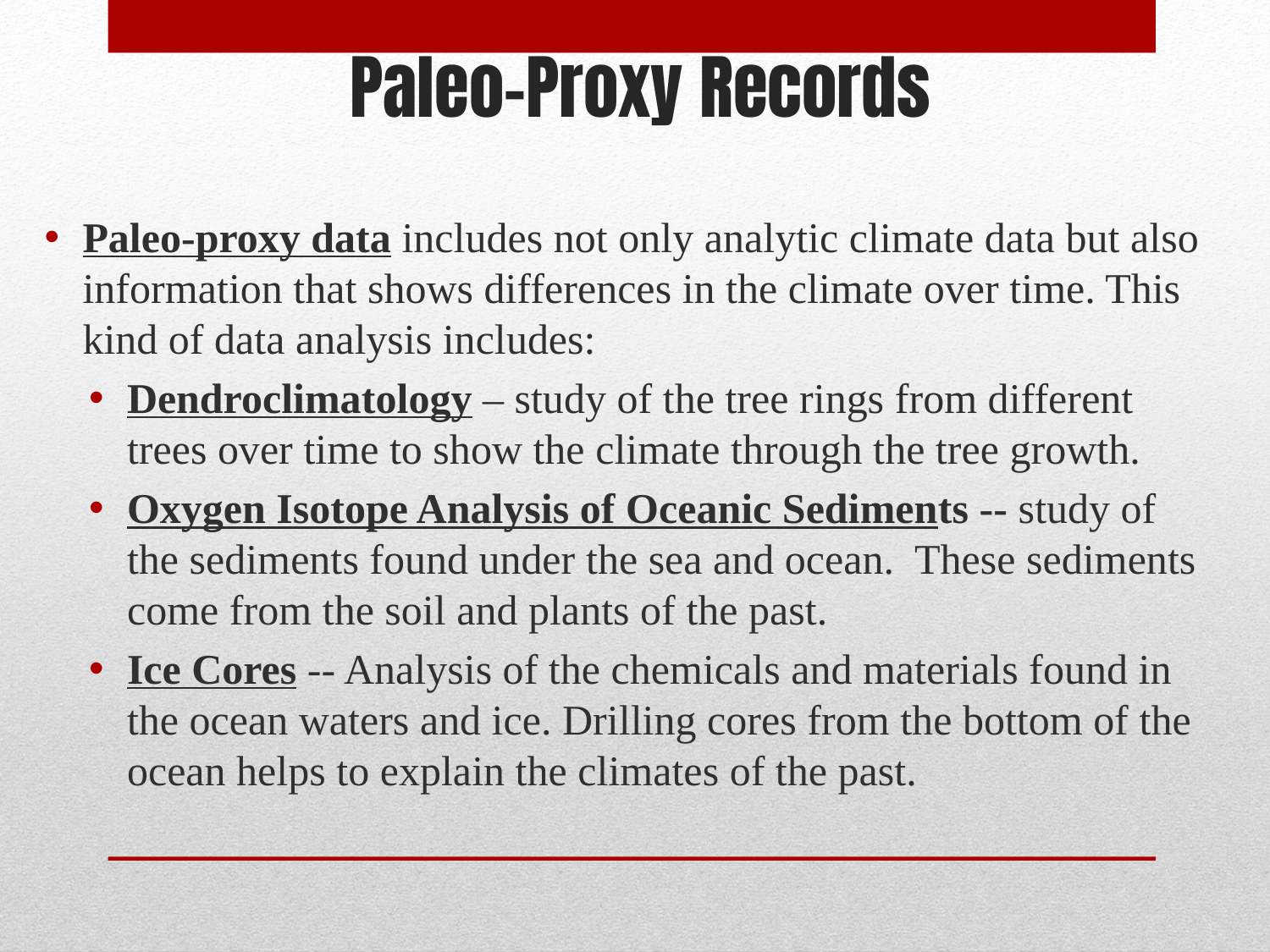

Paleo-Proxy Records
Paleo-proxy data includes not only analytic climate data but also information that shows differences in the climate over time. This kind of data analysis includes:
Dendroclimatology – study of the tree rings from different trees over time to show the climate through the tree growth.
Oxygen Isotope Analysis of Oceanic Sediments -- study of the sediments found under the sea and ocean.  These sediments come from the soil and plants of the past.
Ice Cores -- Analysis of the chemicals and materials found in the ocean waters and ice. Drilling cores from the bottom of the ocean helps to explain the climates of the past.